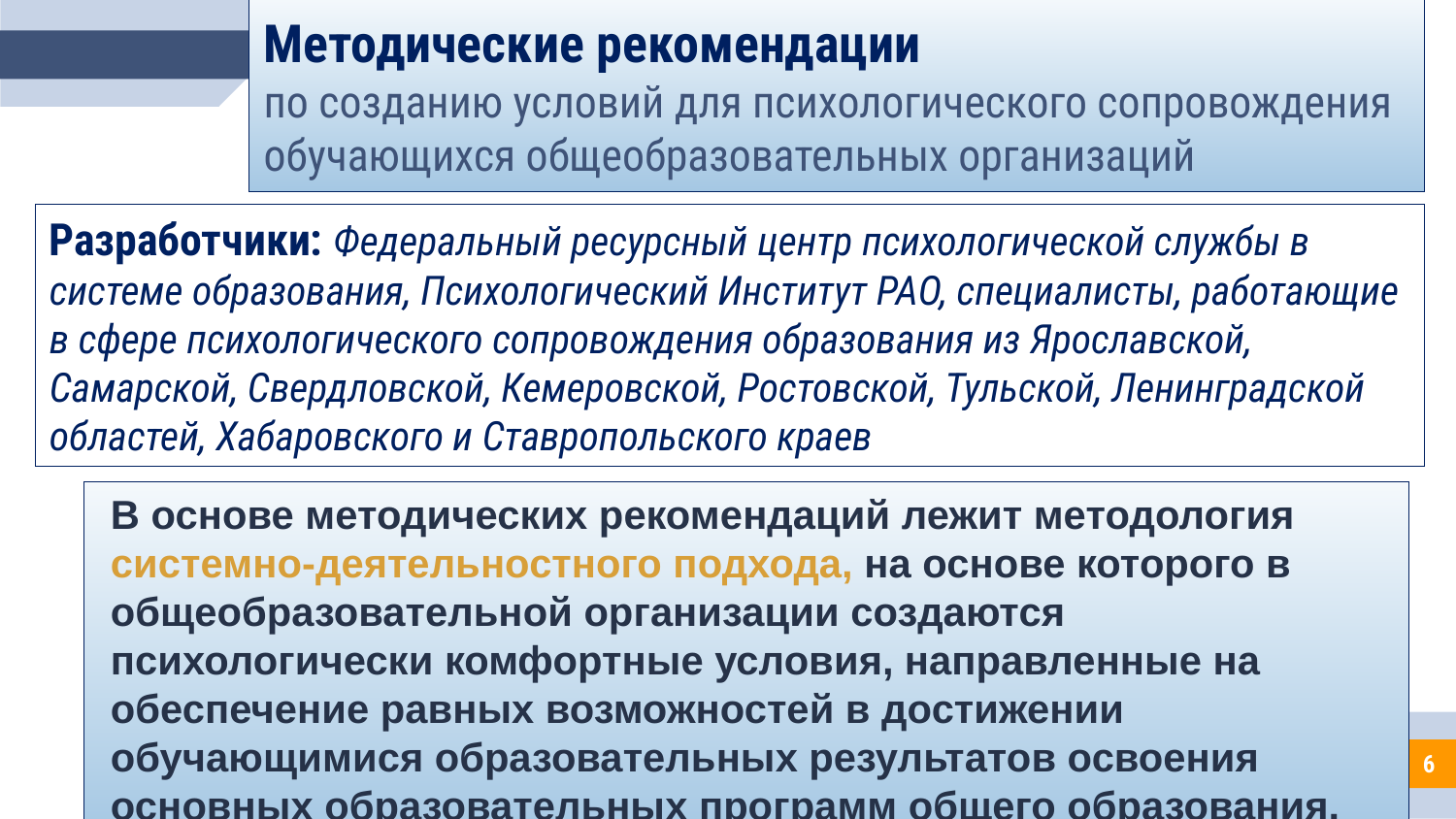

Методические рекомендации
по созданию условий для психологического сопровождения
обучающихся общеобразовательных организаций
Разработчики: Федеральный ресурсный центр психологической службы в системе образования, Психологический Институт РАО, специалисты, работающие в сфере психологического сопровождения образования из Ярославской, Самарской, Свердловской, Кемеровской, Ростовской, Тульской, Ленинградской областей, Хабаровского и Ставропольского краев
В основе методических рекомендаций лежит методология системно-деятельностного подхода, на основе которого в общеобразовательной организации создаются психологически комфортные условия, направленные на обеспечение равных возможностей в достижении обучающимися образовательных результатов освоения основных образовательных программ общего образования.
6